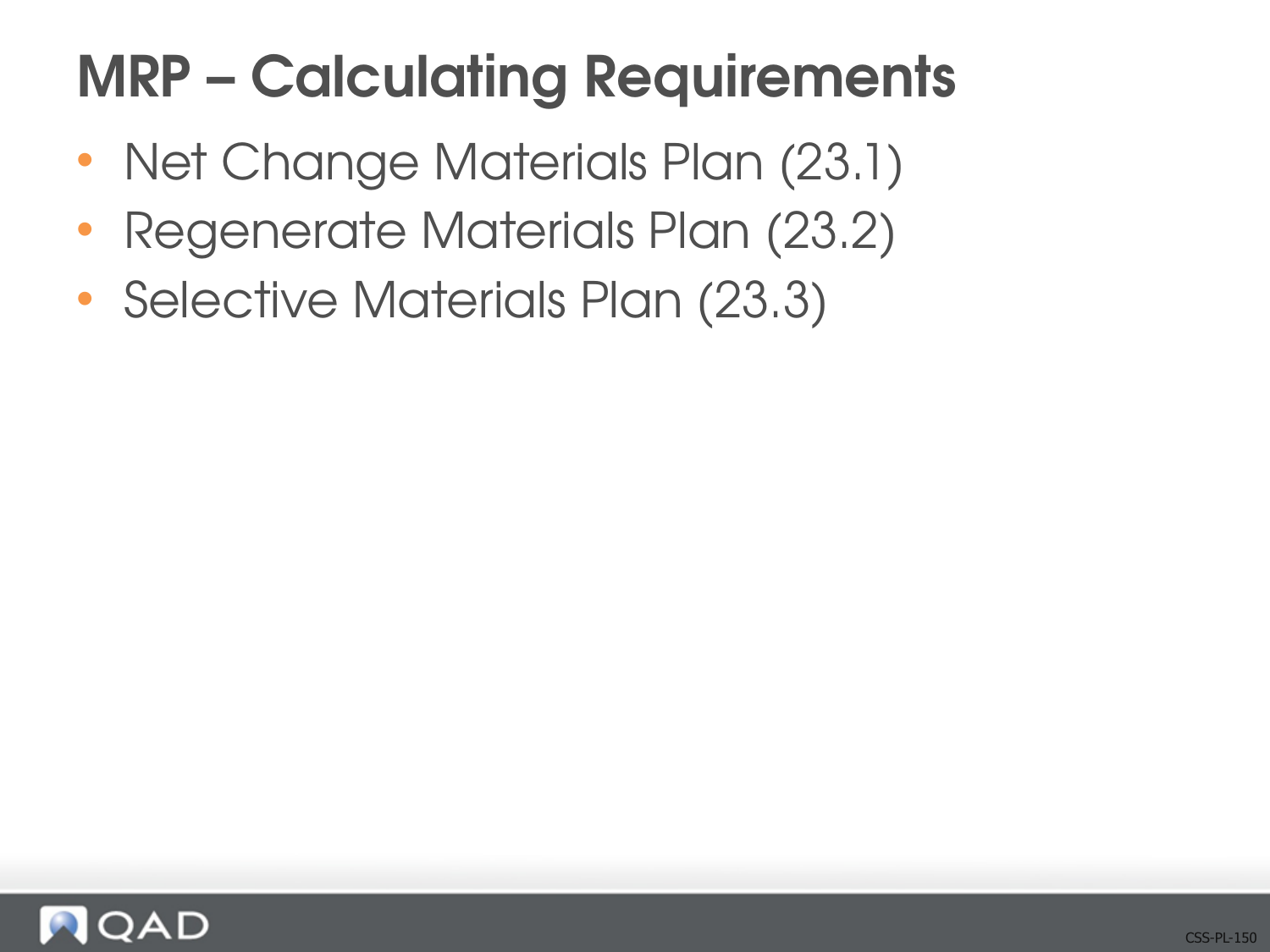

# MRP – Calculating Requirements
Net Change Materials Plan (23.1)
Regenerate Materials Plan (23.2)
Selective Materials Plan (23.3)
CSS-PL-150